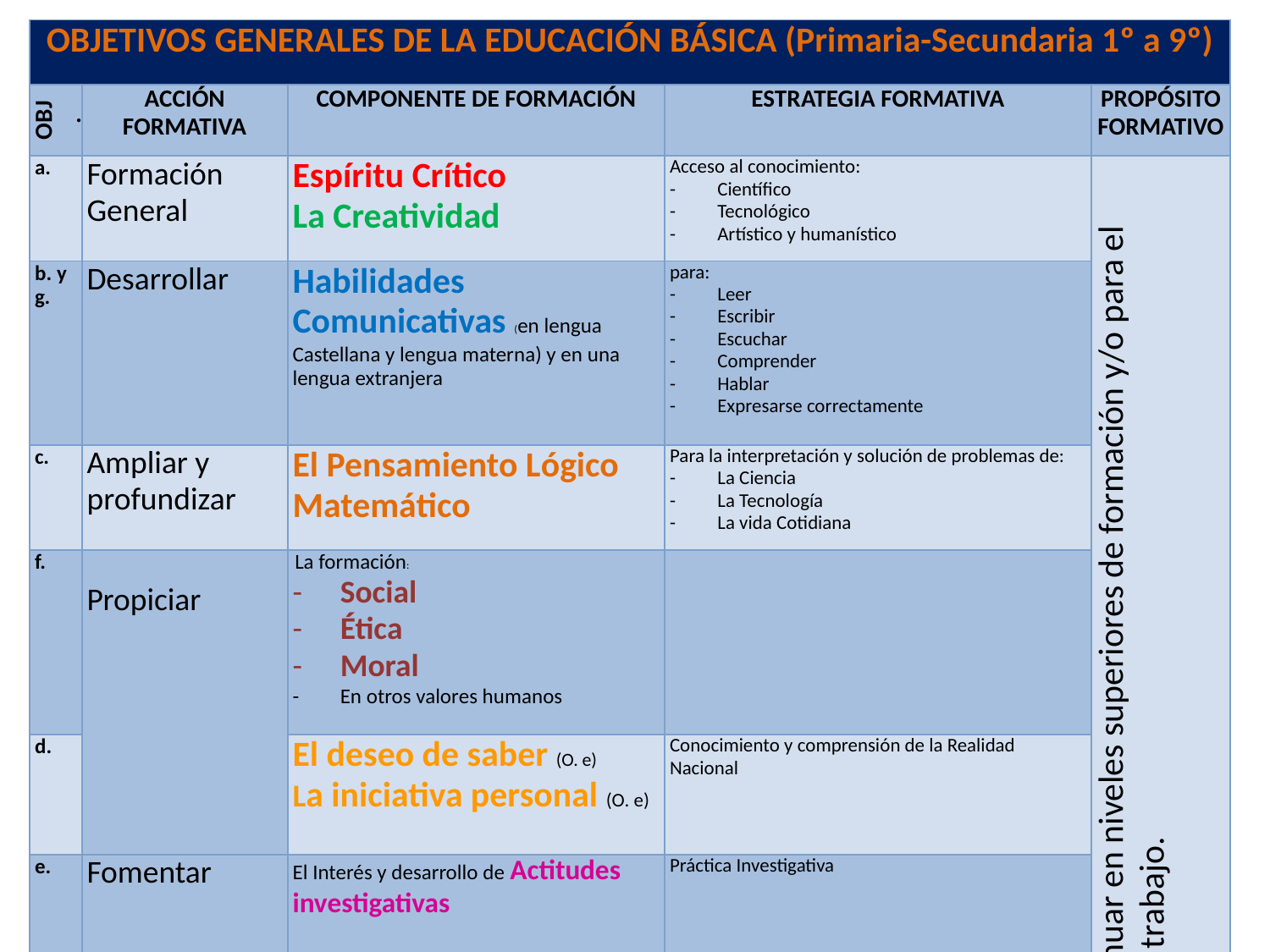

| OBJETIVOS GENERALES DE LA EDUCACIÓN BÁSICA (Primaria-Secundaria 1º a 9º) |  |  |  |  |
| --- | --- | --- | --- | --- |
| OBJ. | ACCIÓN FORMATIVA | COMPONENTE DE FORMACIÓN | ESTRATEGIA FORMATIVA | PROPÓSITO FORMATIVO |
| a. | Formación General | Espíritu Crítico La Creatividad | Acceso al conocimiento: Científico Tecnológico Artístico y humanístico | Formar personas, y prepararlas para continuar en niveles superiores de formación y/o para el trabajo. |
| b. y g. | Desarrollar | Habilidades Comunicativas (en lengua Castellana y lengua materna) y en una lengua extranjera | para: Leer Escribir Escuchar Comprender Hablar Expresarse correctamente |  |
| c. | Ampliar y profundizar | El Pensamiento Lógico Matemático | Para la interpretación y solución de problemas de: La Ciencia La Tecnología La vida Cotidiana |  |
| f. | Propiciar | La formación: Social Ética Moral En otros valores humanos |  |  |
| d. |  | El deseo de saber (O. e) La iniciativa personal (O. e) | Conocimiento y comprensión de la Realidad Nacional |  |
| e. | Fomentar | El Interés y desarrollo de Actitudes investigativas | Práctica Investigativa |  |